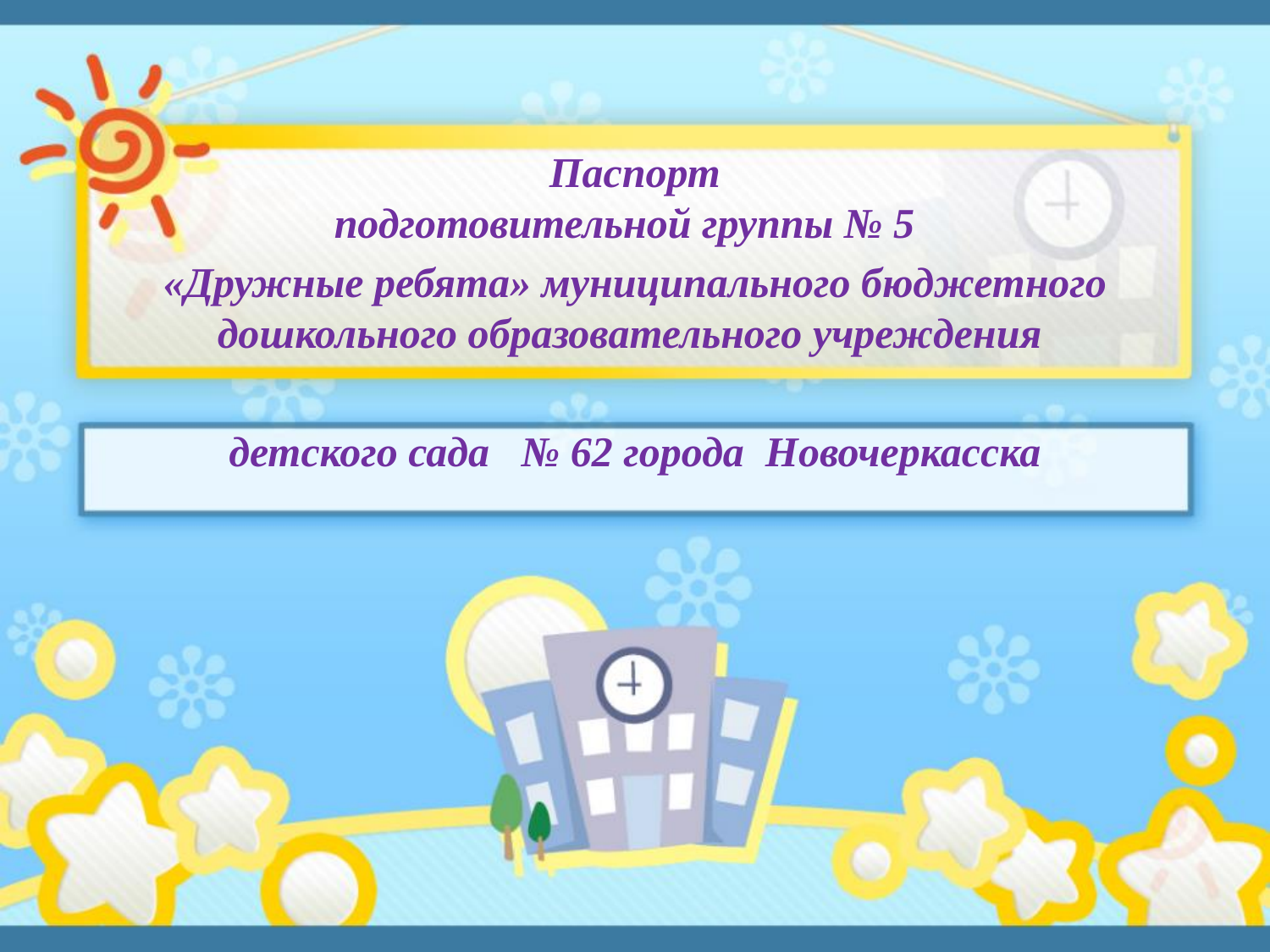

#
Паспорт
подготовительной группы № 5
«Дружные ребята» муниципального бюджетного дошкольного образовательного учреждения

детского сада   № 62 города  Новочеркасска